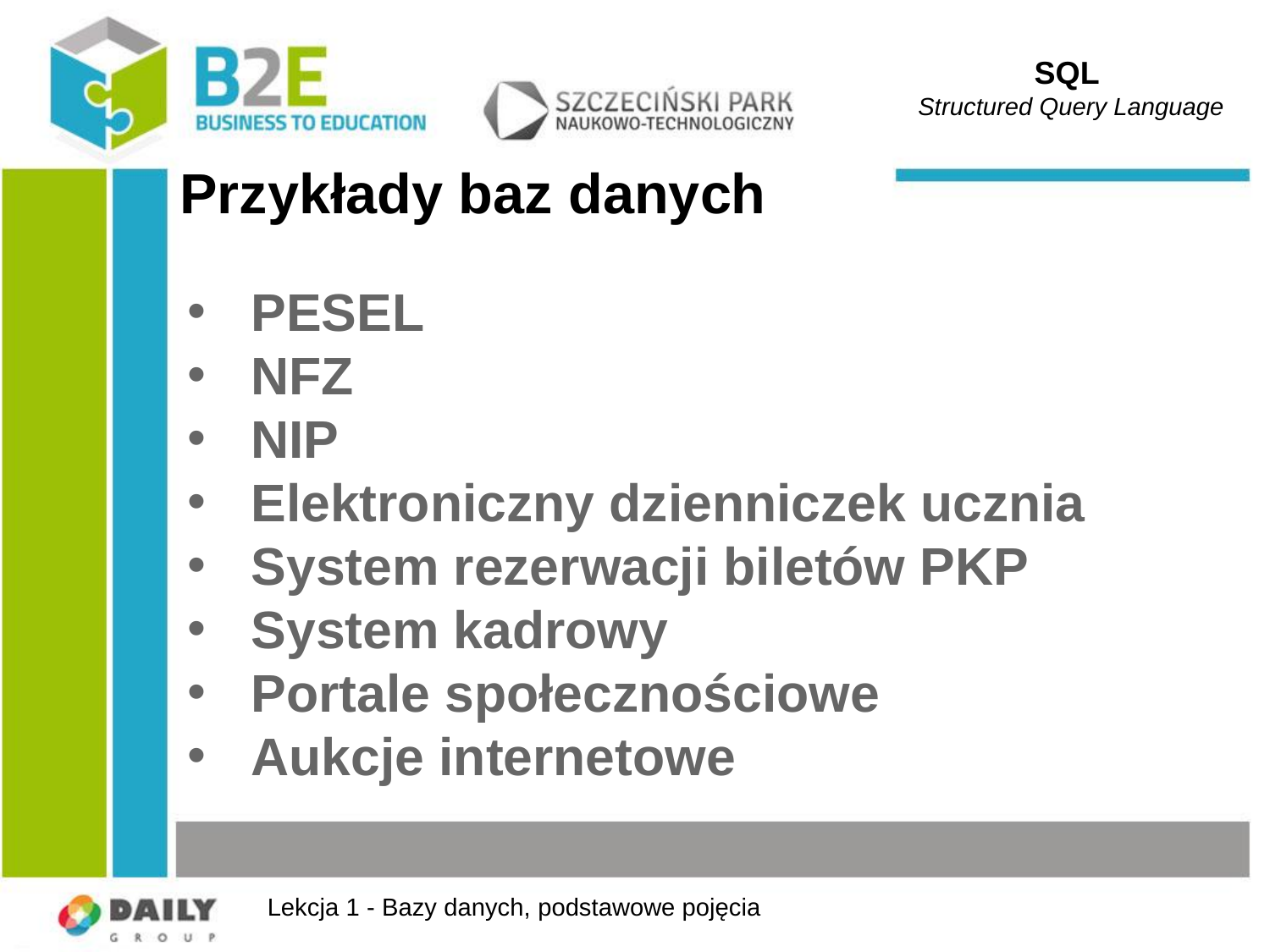

SQL
Structured Query Language
# Przykłady baz danych
PESEL
NFZ
NIP
Elektroniczny dzienniczek ucznia
System rezerwacji biletów PKP
System kadrowy
Portale społecznościowe
Aukcje internetowe
Lekcja 1 - Bazy danych, podstawowe pojęcia